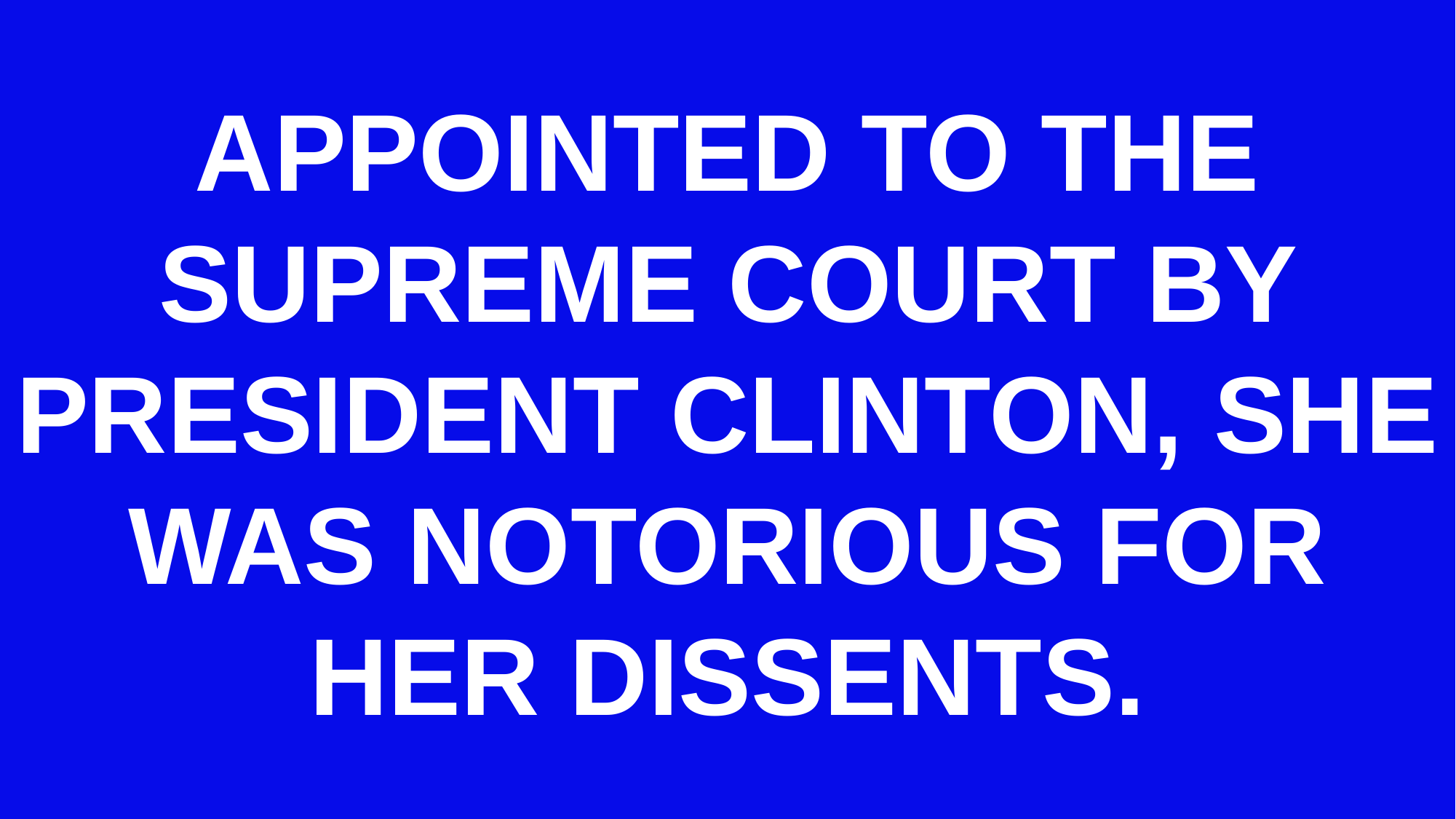

APPOINTED TO THE SUPREME COURT BY PRESIDENT CLINTON, SHE WAS NOTORIOUS FOR HER DISSENTS.